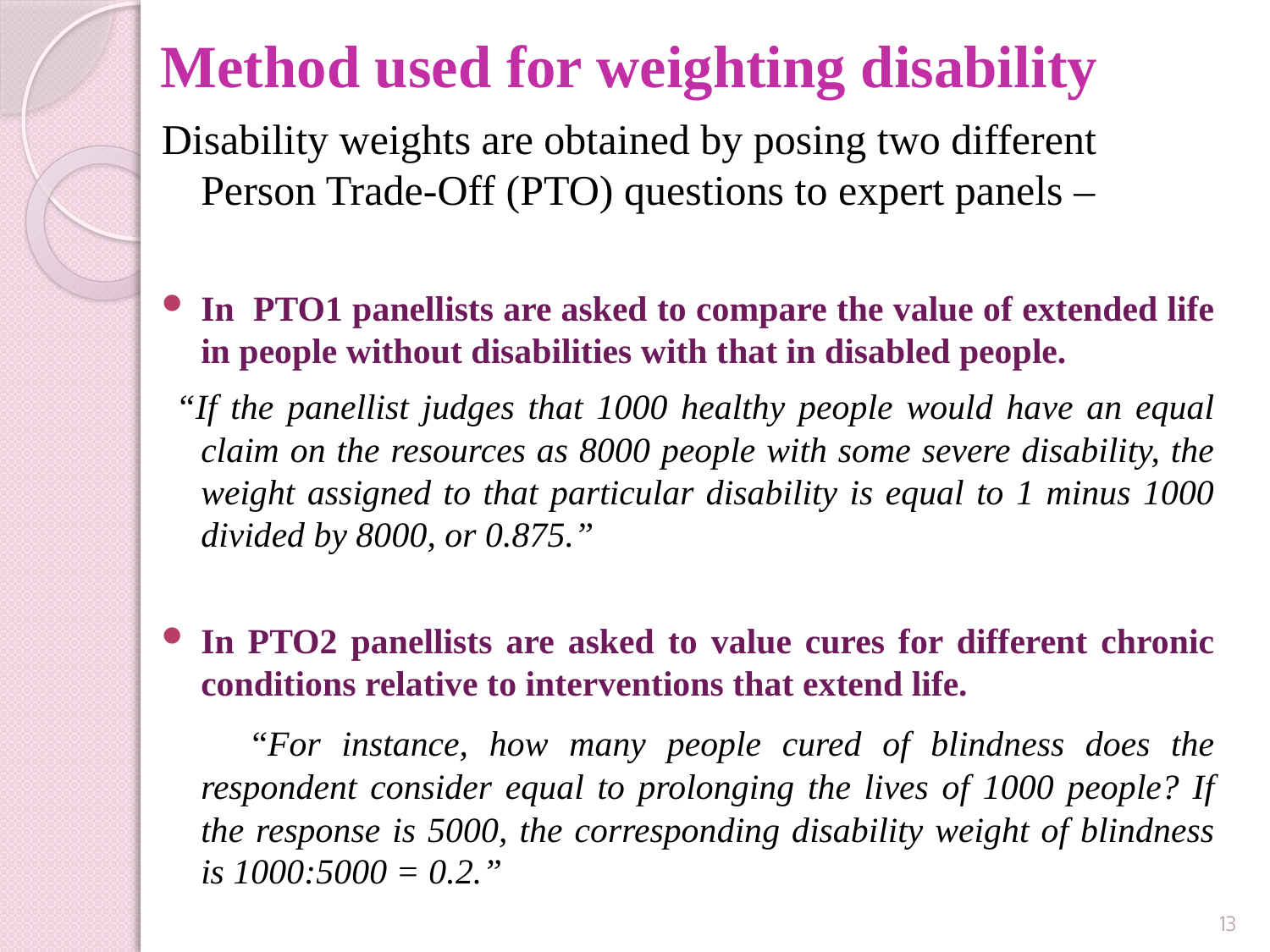

# Method used for weighting disability
Disability weights are obtained by posing two different Person Trade-Off (PTO) questions to expert panels –

In  PTO1 panellists are asked to compare the value of extended life in people without disabilities with that in disabled people.
 “If the panellist judges that 1000 healthy people would have an equal claim on the resources as 8000 people with some severe disability, the weight assigned to that particular disability is equal to 1 minus 1000 divided by 8000, or 0.875.”

In PTO2 panellists are asked to value cures for different chronic conditions relative to interventions that extend life.
    “For instance, how many people cured of blindness does the respondent consider equal to prolonging the lives of 1000 people? If the response is 5000, the corresponding disability weight of blindness is 1000:5000 = 0.2.”
13